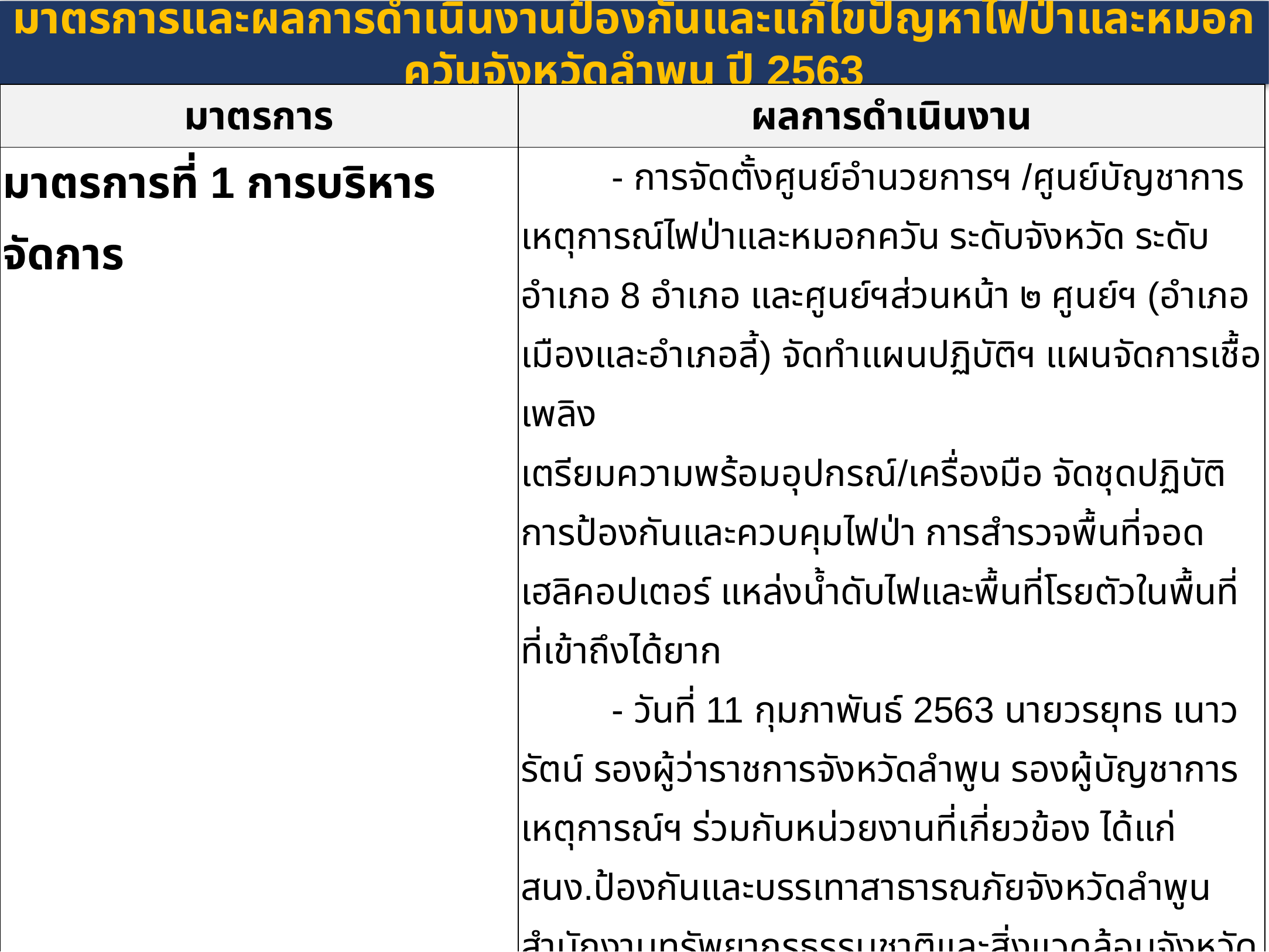

มาตรการและผลการดำเนินงานป้องกันและแก้ไขปัญหาไฟป่าและหมอกควันจังหวัดลำพูน ปี 2563
| มาตรการ | ผลการดำเนินงาน |
| --- | --- |
| มาตรการที่ 1 การบริหารจัดการ | - การจัดตั้งศูนย์อำนวยการฯ /ศูนย์บัญชาการเหตุการณ์ไฟป่าและหมอกควัน ระดับจังหวัด ระดับอำเภอ 8 อำเภอ และศูนย์ฯส่วนหน้า ๒ ศูนย์ฯ (อำเภอเมืองและอำเภอลี้) จัดทำแผนปฏิบัติฯ แผนจัดการเชื้อเพลิง เตรียมความพร้อมอุปกรณ์/เครื่องมือ จัดชุดปฏิบัติการป้องกันและควบคุมไฟป่า การสำรวจพื้นที่จอดเฮลิคอปเตอร์ แหล่งน้ำดับไฟและพื้นที่โรยตัวในพื้นที่ ที่เข้าถึงได้ยาก - วันที่ 11 กุมภาพันธ์ 2563 นายวรยุทธ เนาวรัตน์ รองผู้ว่าราชการจังหวัดลำพูน รองผู้บัญชาการเหตุการณ์ฯ ร่วมกับหน่วยงานที่เกี่ยวข้อง ได้แก่ สนง.ป้องกันและบรรเทาสาธารณภัยจังหวัดลำพูน สำนักงานทรัพยากรธรรมชาติและสิ่งแวดล้อมจังหวัดลำพูน สถานีควบคุมไฟป่าแม่ปิง อุทยานแห่งชาติแม่ปิง ศูนย์ป่าไม้ลำพูน อำเภอลี้ เทศบาลตำบลก้อ เทศบาลตำบลแม่ลาน กำนัน และผู้ใหญ่บ้านในพื้นที่ ณ สถานีควบคุมไฟป่าแม่ปิง ได้ประชุมติดตามการปฏิบัติงานดับไฟป่า และประเมินสถานการณ์ในพื้นที่ - ตำรวจภูธรจังหวัดลำพูน ดำเนินการจับกุมผู้กระทำความผิดฐานไฟป่าและหมอกควัน ในช่วงประกาศห้ามเผาเด็ดขาด จำนวนรวม 37 ราย แบ่งเป็นผู้กระทำความผิดตาม พรบ.สาธารณสุขฯ จำนวน 1 ราย และผู้กระทำความผิดตาม พรบ.จราจรฯ จำนวน 36 ราย ยอดปรับรวมทั้งสิ้นจำนวน 6,000 บาท |